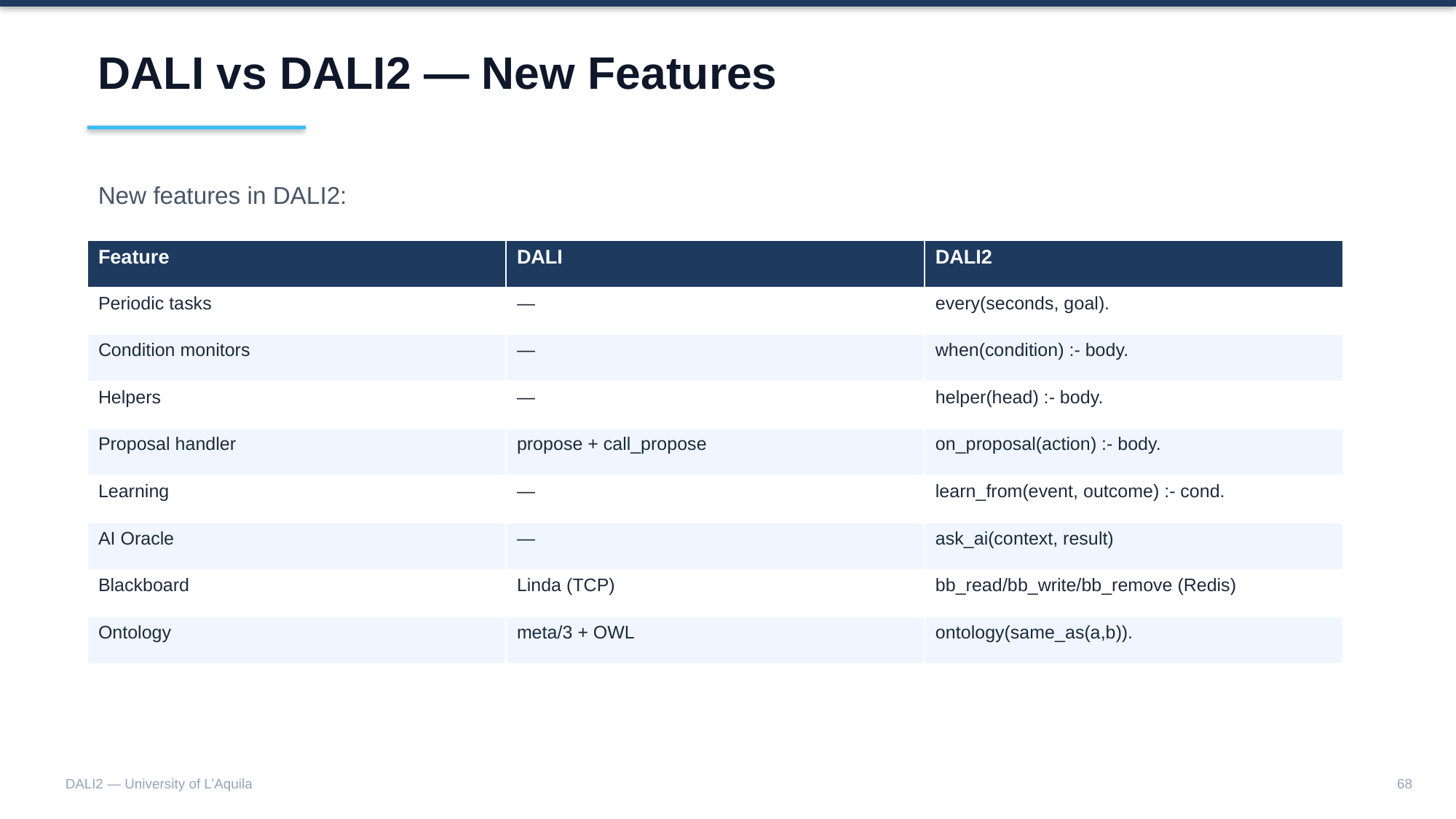

DALI vs DALI2 — New Features

New features in DALI2:
| Feature | DALI | DALI2 |
| --- | --- | --- |
| Periodic tasks | — | every(seconds, goal). |
| Condition monitors | — | when(condition) :- body. |
| Helpers | — | helper(head) :- body. |
| Proposal handler | propose + call\_propose | on\_proposal(action) :- body. |
| Learning | — | learn\_from(event, outcome) :- cond. |
| AI Oracle | — | ask\_ai(context, result) |
| Blackboard | Linda (TCP) | bb\_read/bb\_write/bb\_remove (Redis) |
| Ontology | meta/3 + OWL | ontology(same\_as(a,b)). |
DALI2 — University of L’Aquila
68